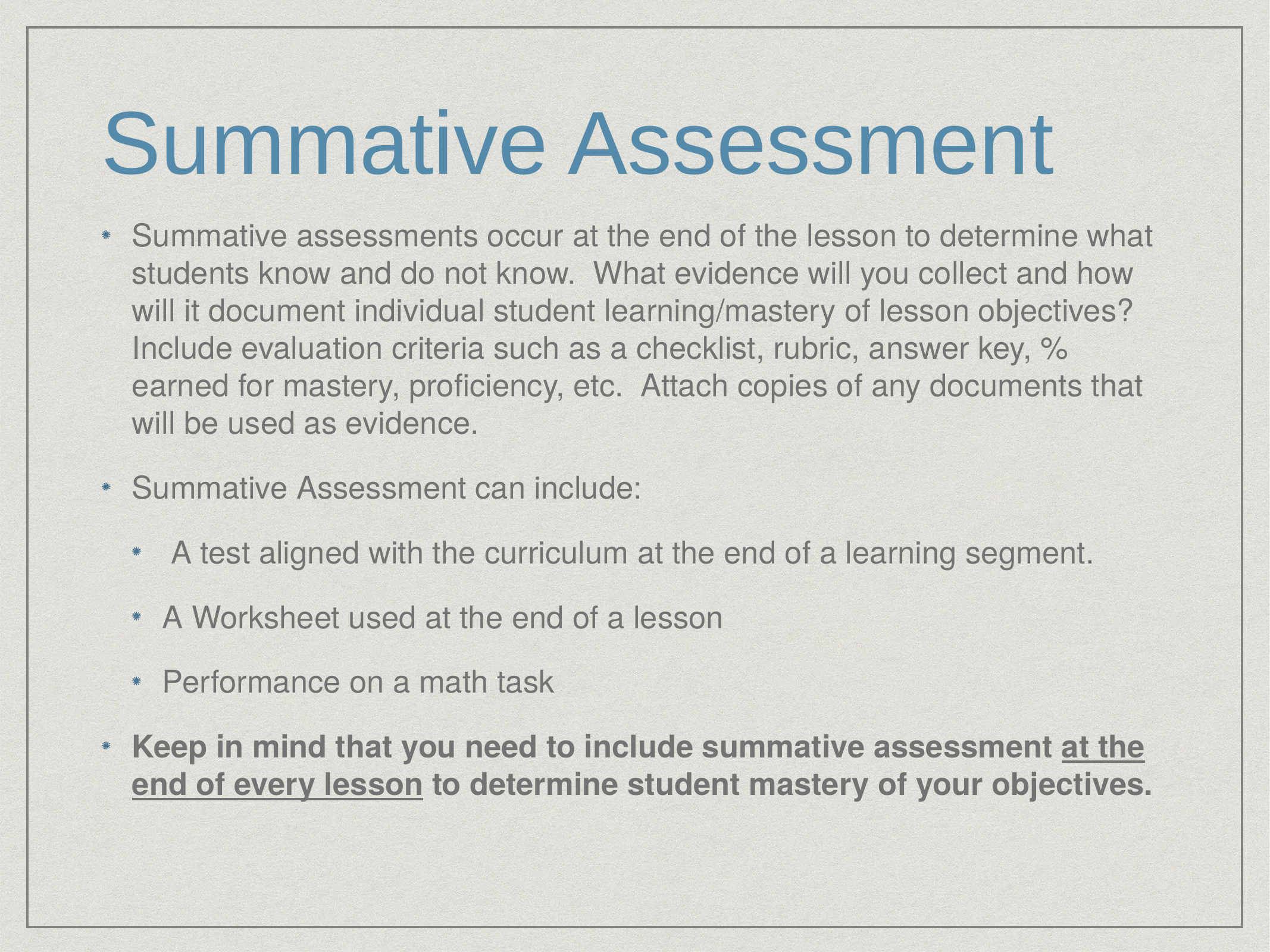

# Summative Assessment
Summative assessments occur at the end of the lesson to determine what students know and do not know.  What evidence will you collect and how will it document individual student learning/mastery of lesson objectives?  Include evaluation criteria such as a checklist, rubric, answer key, % earned for mastery, proficiency, etc.  Attach copies of any documents that will be used as evidence.
Summative Assessment can include:
 A test aligned with the curriculum at the end of a learning segment.
A Worksheet used at the end of a lesson
Performance on a math task
Keep in mind that you need to include summative assessment at the end of every lesson to determine student mastery of your objectives.